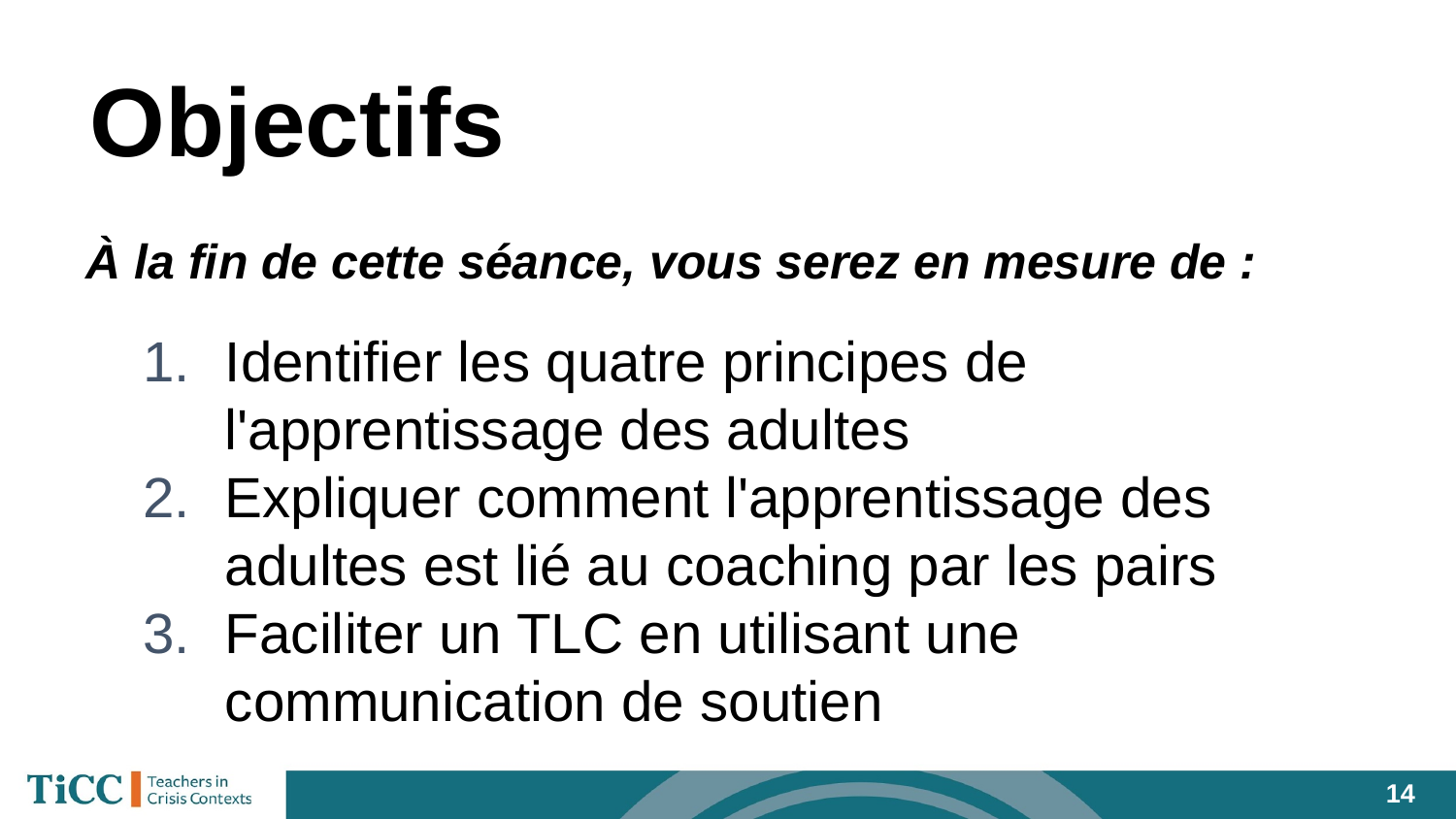

# Objectifs
À la fin de cette séance, vous serez en mesure de :
Identifier les quatre principes de l'apprentissage des adultes
Expliquer comment l'apprentissage des adultes est lié au coaching par les pairs
Faciliter un TLC en utilisant une communication de soutien
14